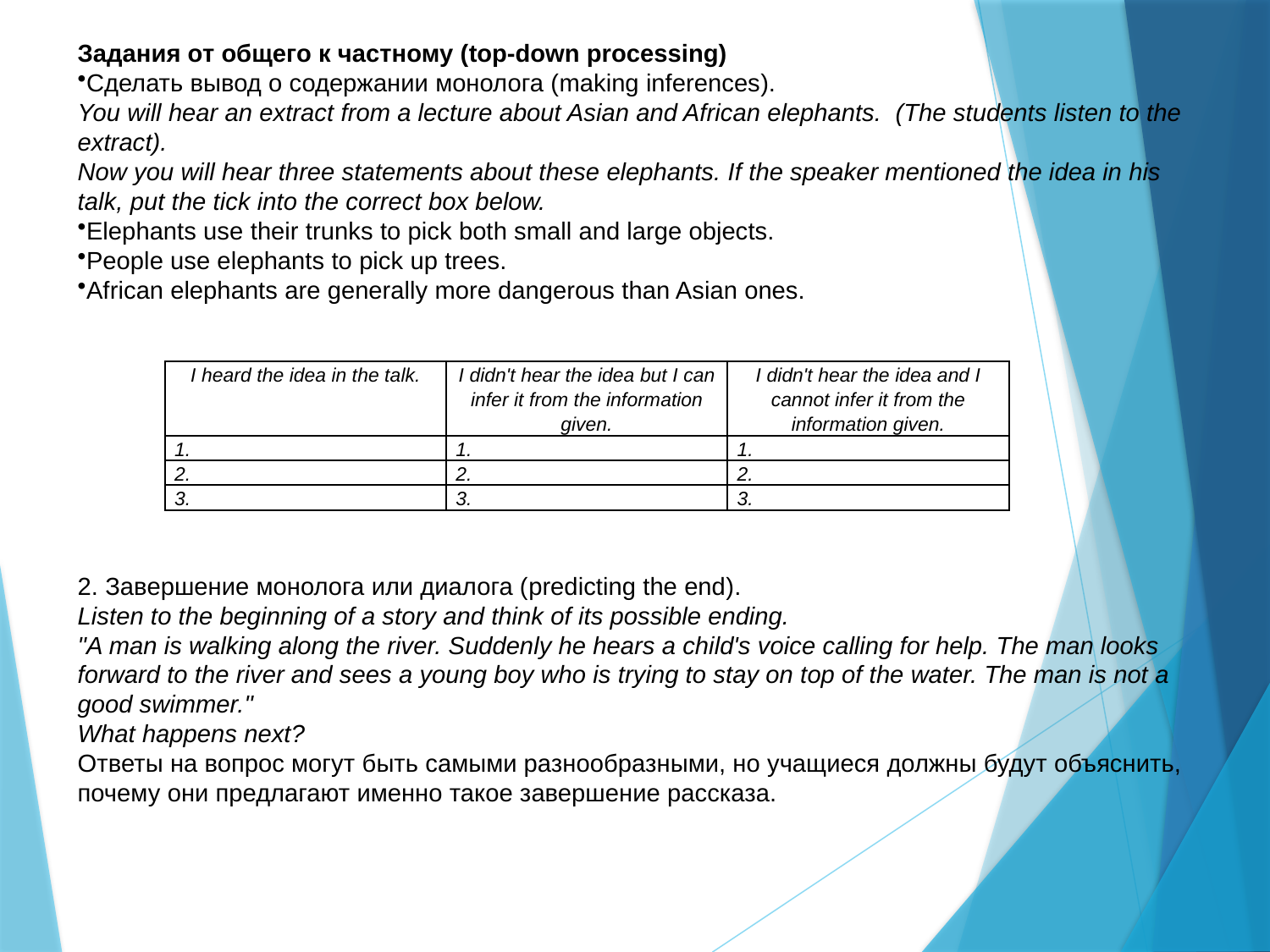

Задания от общего к частному (top-down processing)
Сделать вывод о содержании монолога (making inferences).
You will hear an extract from a lecture about Asian and African elephants.  (The students listen to the extract).
Now you will hear three statements about these elephants. If the speaker mentioned the idea in his talk, put the tick into the correct box below.
Elephants use their trunks to pick both small and large objects.
People use elephants to pick up trees.
African elephants are generally more dangerous than Asian ones.

2. Завершение монолога или диалога (predicting the end).
Listen to the beginning of a story and think of its possible ending.
"A man is walking along the river. Suddenly he hears a child's voice calling for help. The man looks forward to the river and sees a young boy who is trying to stay on top of the water. The man is not a good swimmer."
What happens next?
Ответы на вопрос могут быть самыми разнообразными, но учащиеся должны будут объяснить, почему они предлагают именно такое завершение рассказа.

| I heard the idea in the talk. | I didn't hear the idea but I can infer it from the information given. | I didn't hear the idea and I cannot infer it from the information given. |
| --- | --- | --- |
| 1. | 1. | 1. |
| 2. | 2. | 2. |
| 3. | 3. | 3. |